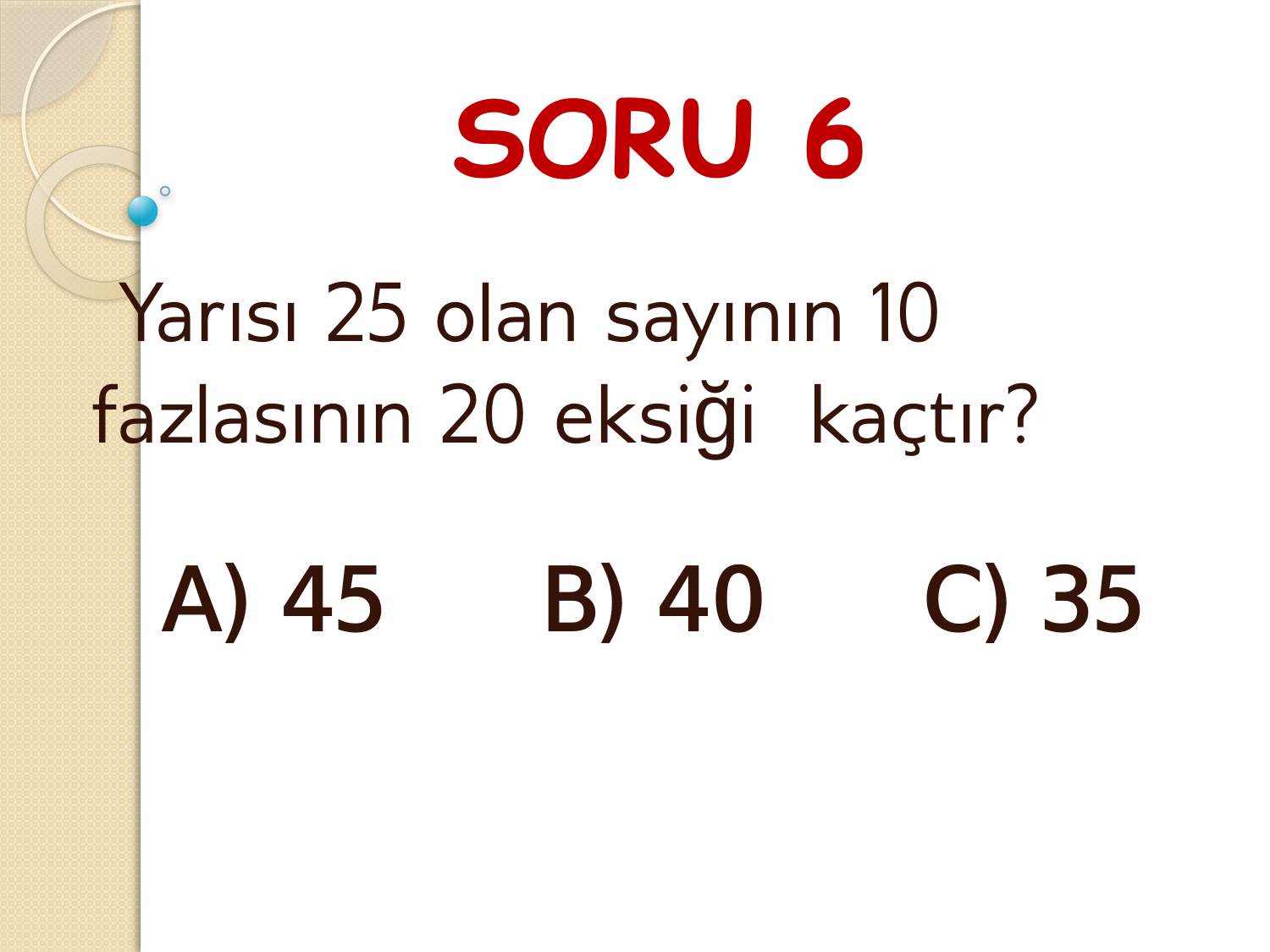

# SORU 6
 Yarısı 25 olan sayının 10 fazlasının 20 eksiği  kaçtır?

A) 45 	B) 40 	C) 35